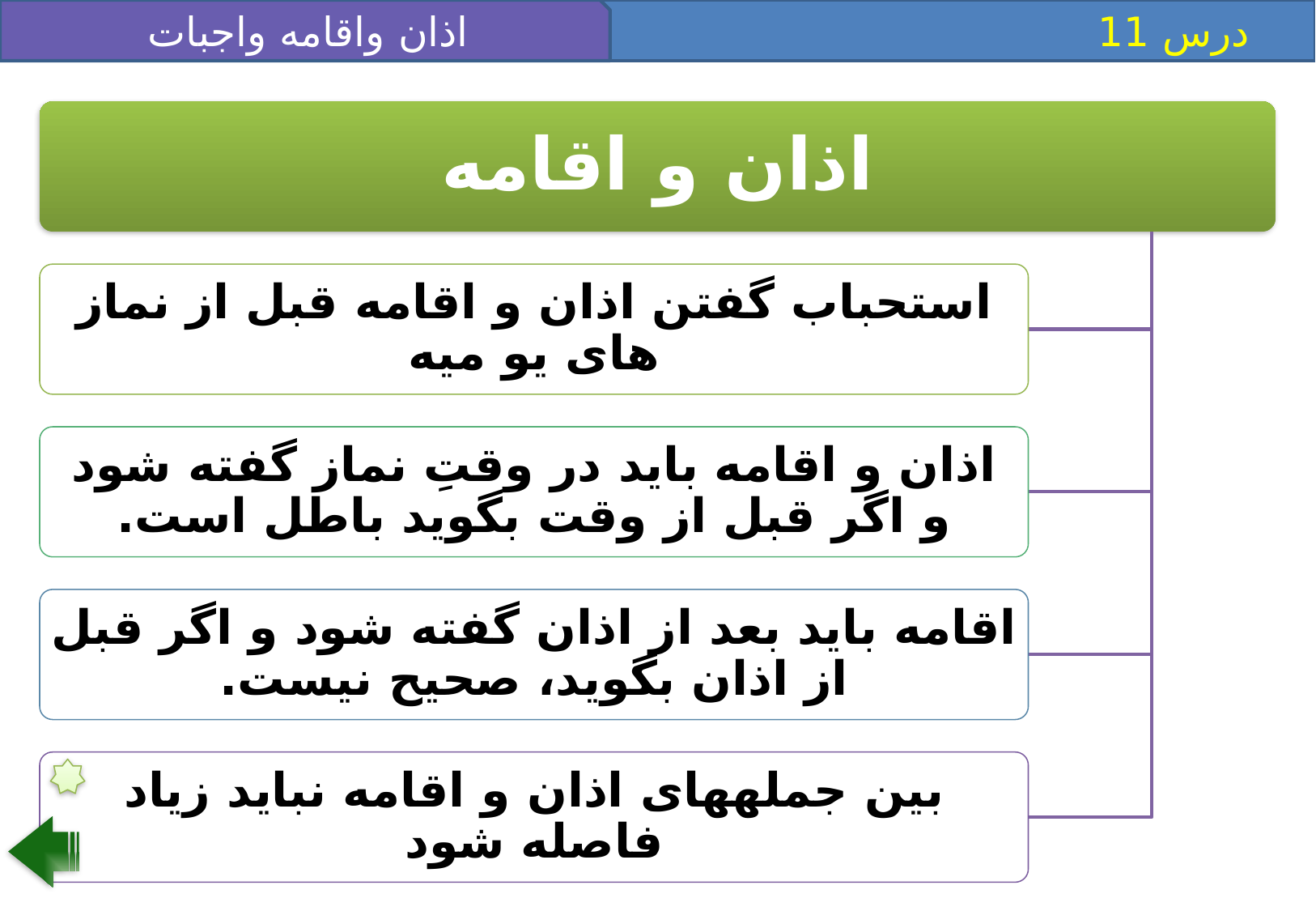

اذان واقامه واجبات نماز
 درس 11
اذان و اقامه

استحباب گفتن اذان و اقامه قبل از نماز های یو میه

اذان و اقامه بايد در وقتِ نماز گفته شود و اگر قبل از وقت بگويد باطل است.

اقامه بايد بعد از اذان گفته شود و اگر قبل از اذان بگويد، صحيح نيست.

بين جمله‏هاى اذان و اقامه نبايد زياد فاصله شود